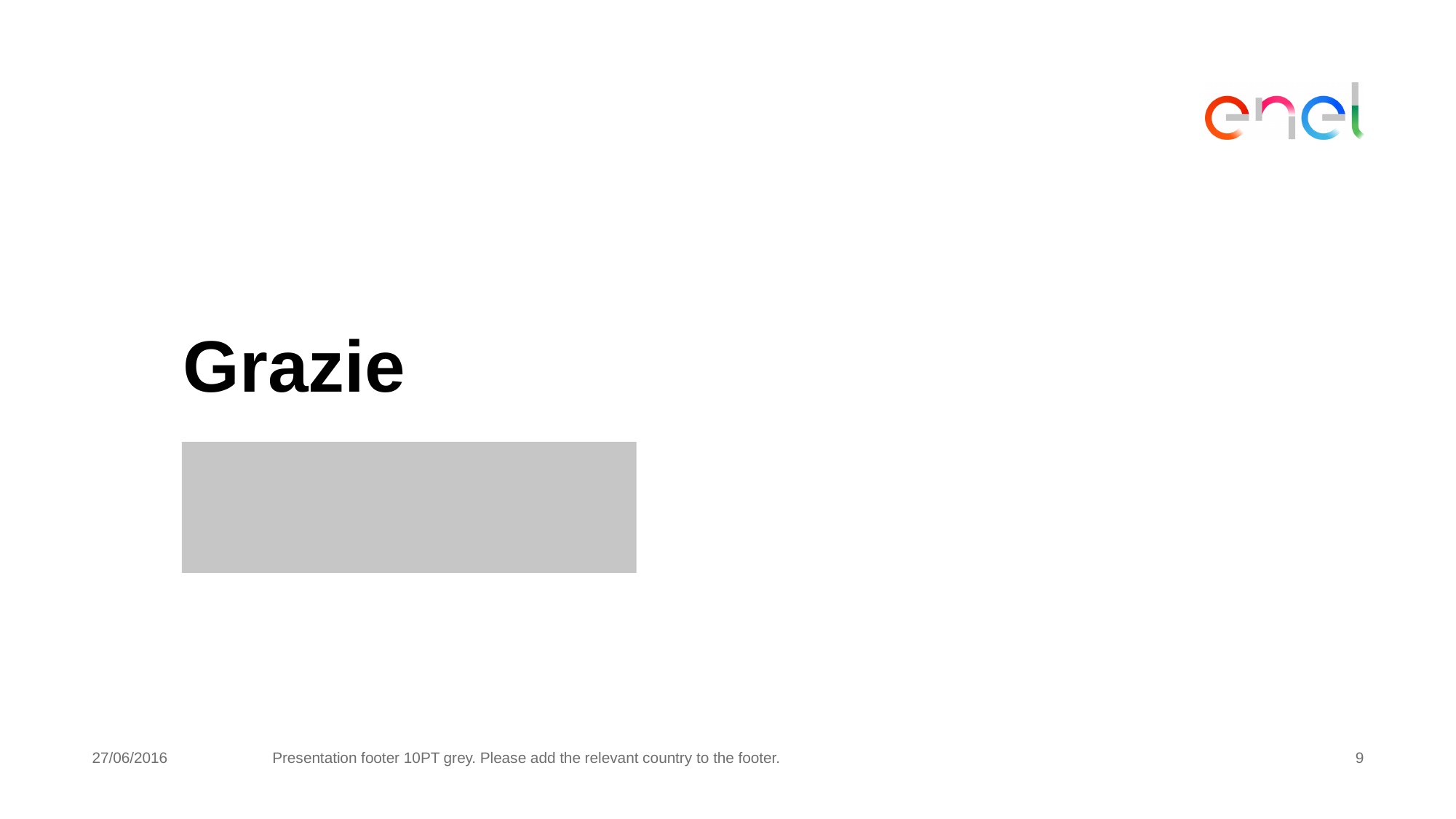

# Grazie
27/06/2016
Presentation footer 10PT grey. Please add the relevant country to the footer.
9